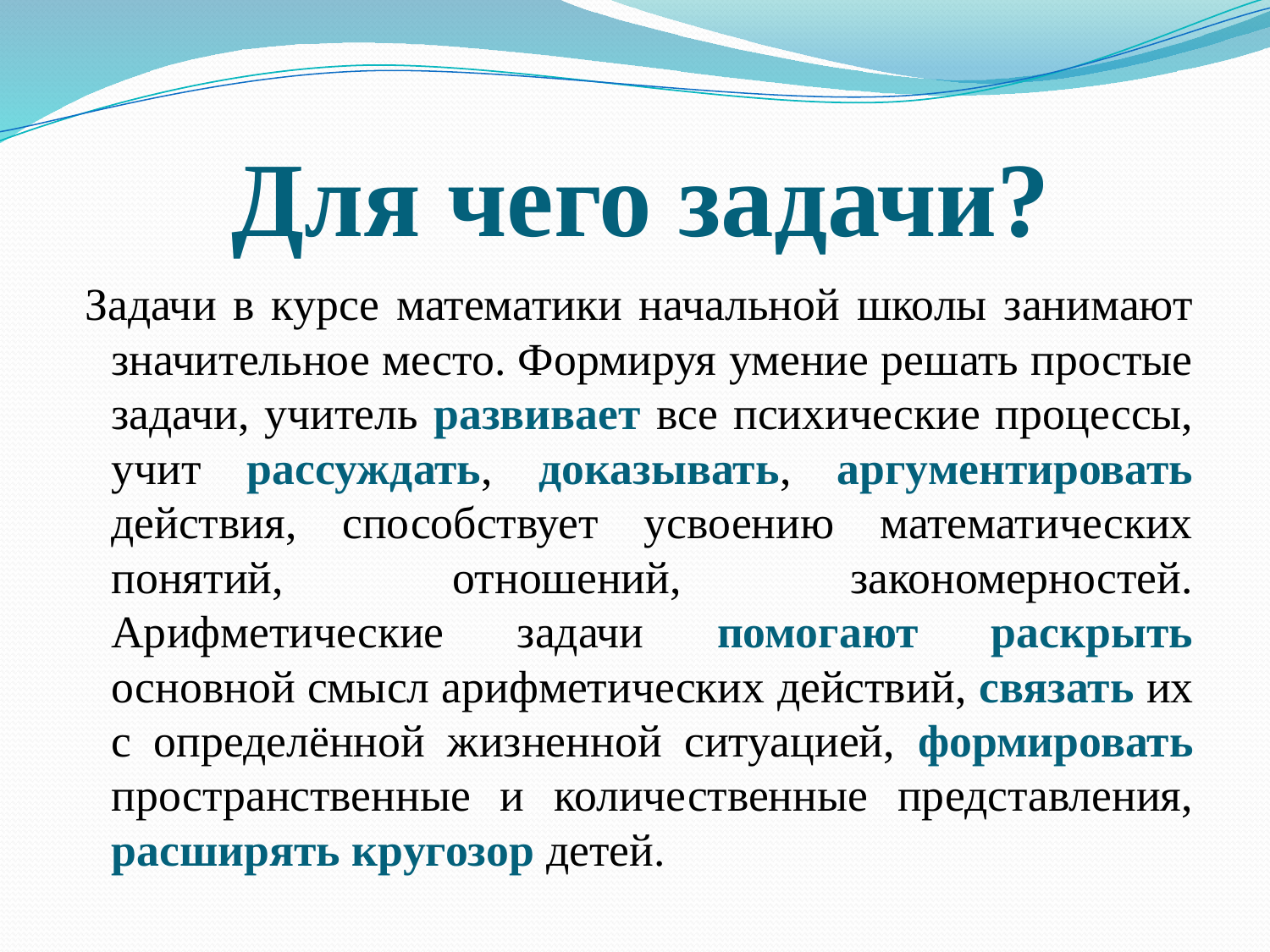

# Для чего задачи?
 Задачи в курсе математики начальной школы занимают значительное место. Формируя умение решать простые задачи, учитель развивает все психические процессы, учит рассуждать, доказывать, аргументировать действия, способствует усвоению математических понятий, отношений, закономерностей. Арифметические задачи помогают раскрыть основной смысл арифметических действий, связать их с определённой жизненной ситуацией, формировать пространственные и количественные представления, расширять кругозор детей.